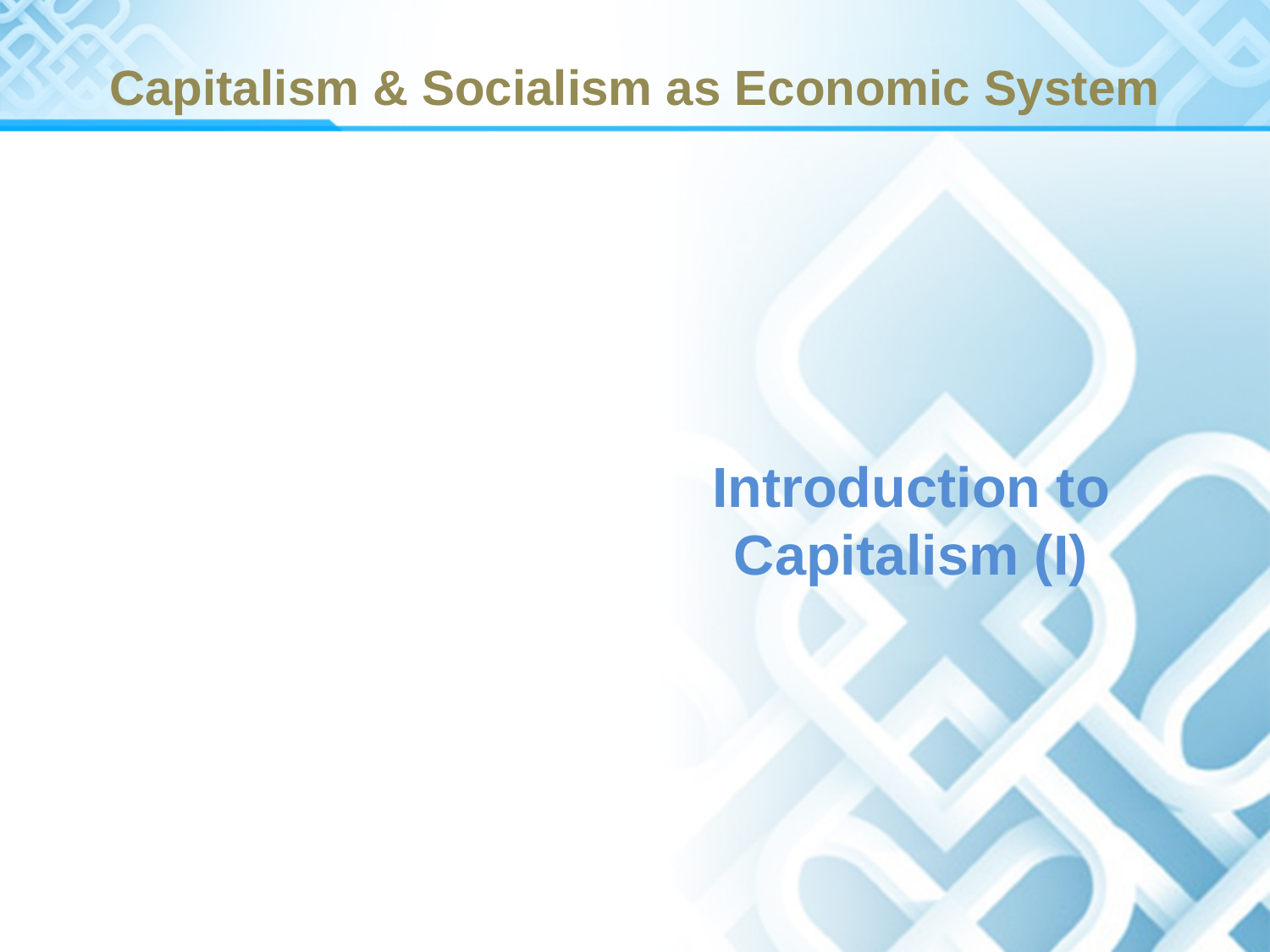

# Capitalism & Socialism as Economic System
Introduction to Capitalism (I)